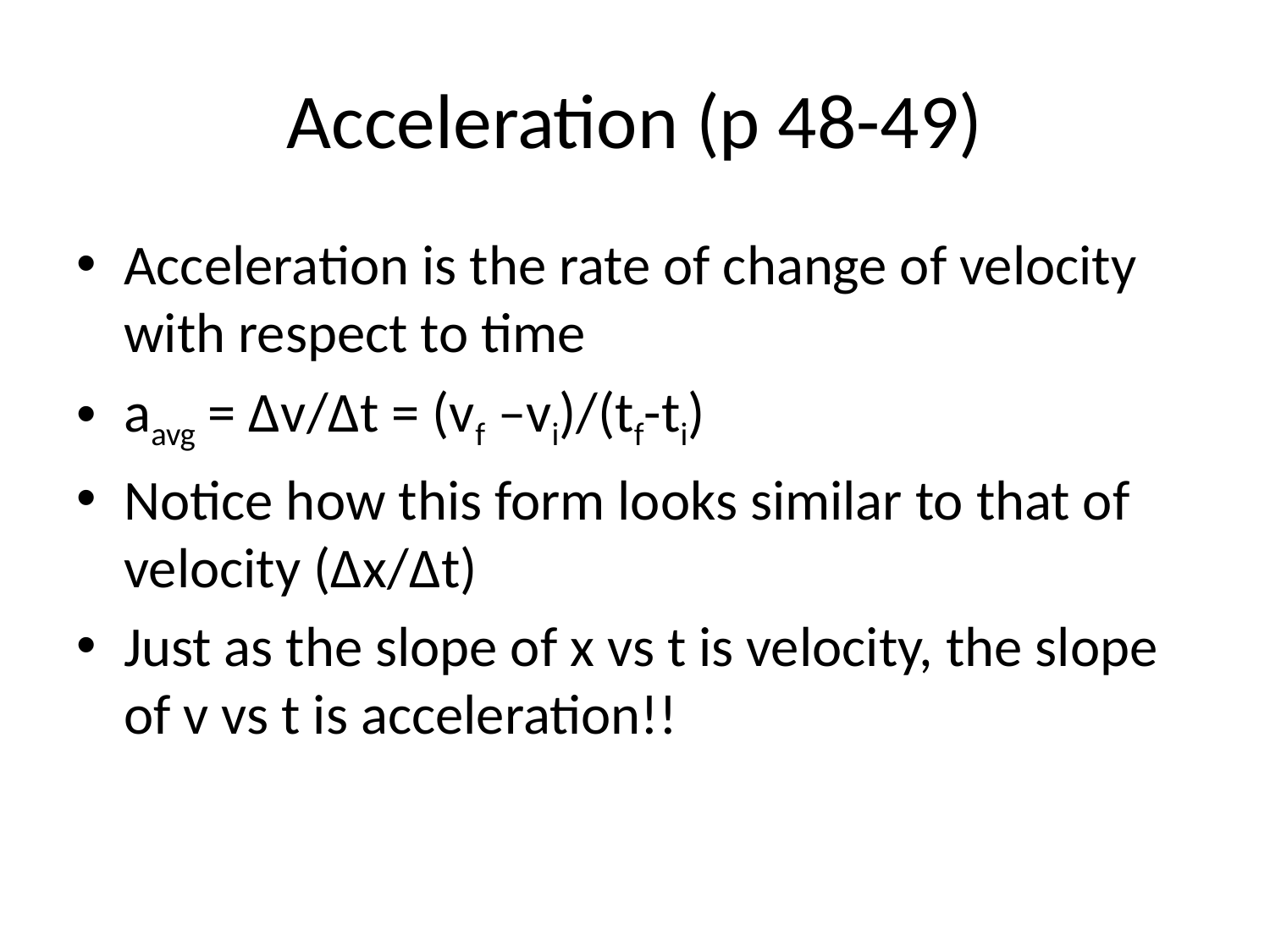

# Acceleration (p 48-49)
Acceleration is the rate of change of velocity with respect to time
aavg = Δv/Δt = (vf –vi)/(tf-ti)
Notice how this form looks similar to that of velocity (Δx/Δt)
Just as the slope of x vs t is velocity, the slope of v vs t is acceleration!!